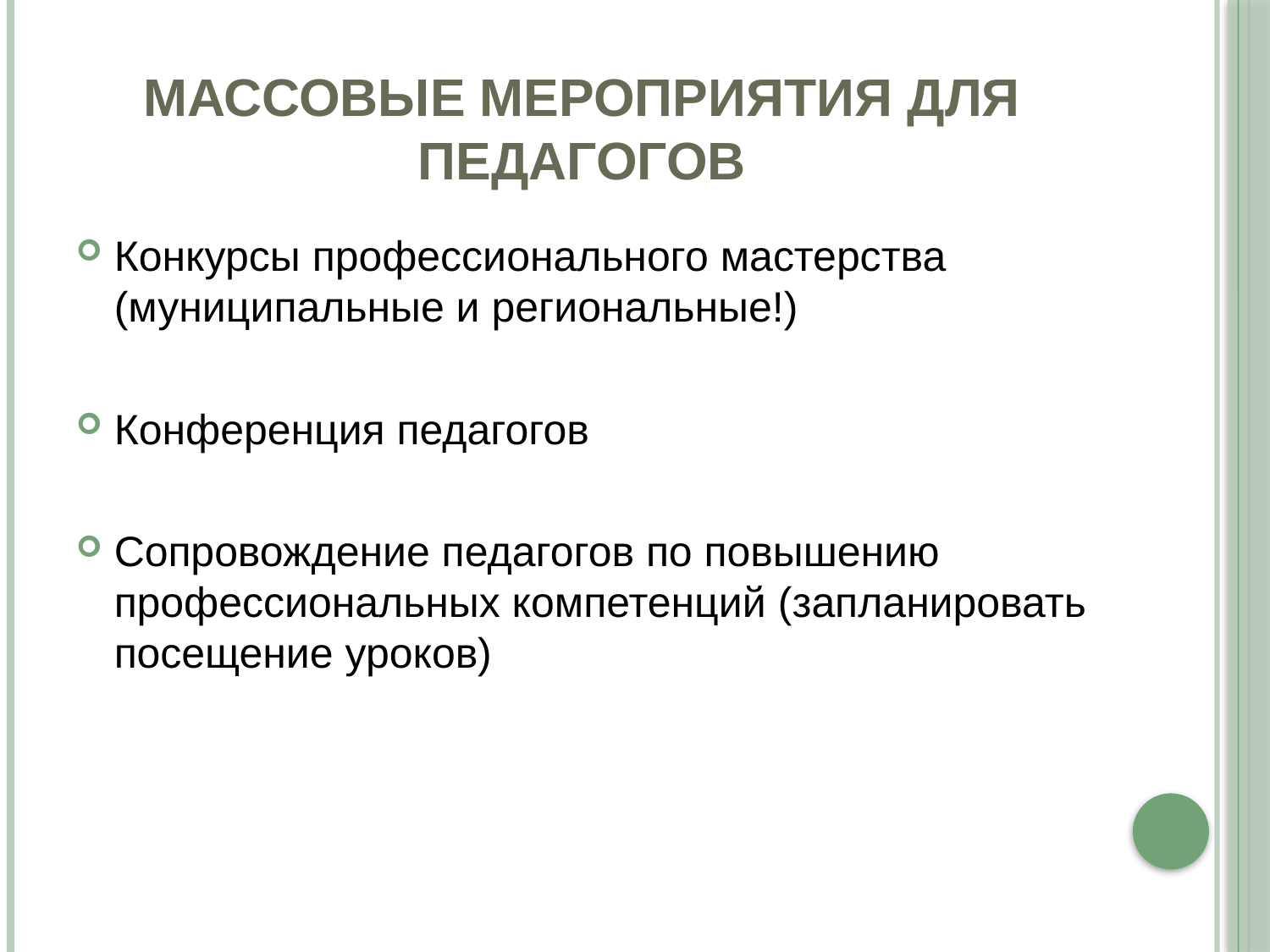

# МАССОВЫЕ МЕРОПРИЯТИЯ ДЛЯ ПЕДАГОГОВ
Конкурсы профессионального мастерства (муниципальные и региональные!)

Конференция педагогов

Сопровождение педагогов по повышению профессиональных компетенций (запланировать посещение уроков)